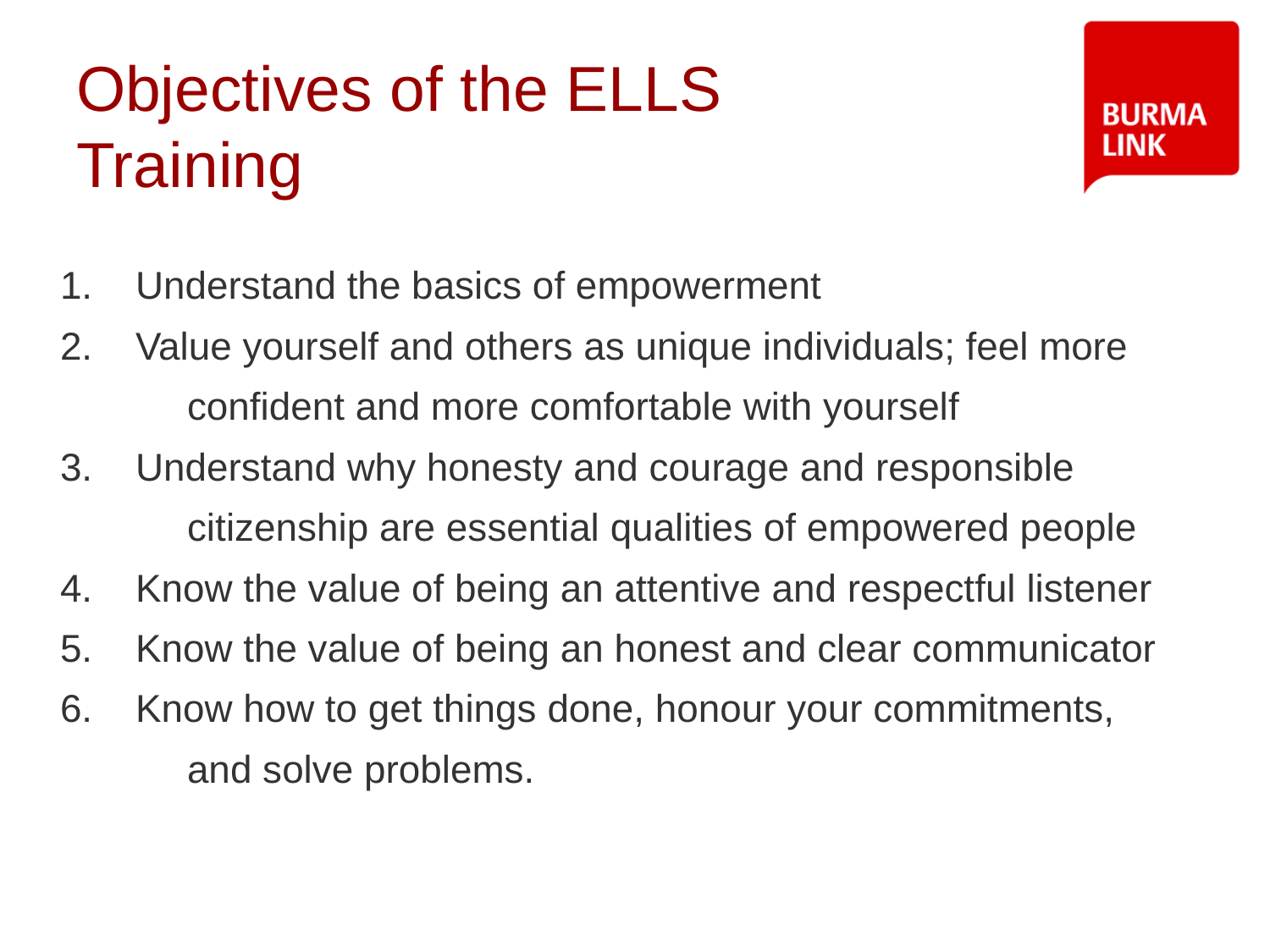

# Objectives of the ELLS Training
4
1.    Understand the basics of empowerment
2.    Value yourself and others as unique individuals; feel more
	confident and more comfortable with yourself
3.    Understand why honesty and courage and responsible
	citizenship are essential qualities of empowered people
4.    Know the value of being an attentive and respectful listener
5.    Know the value of being an honest and clear communicator
6.    Know how to get things done, honour your commitments,
	and solve problems.